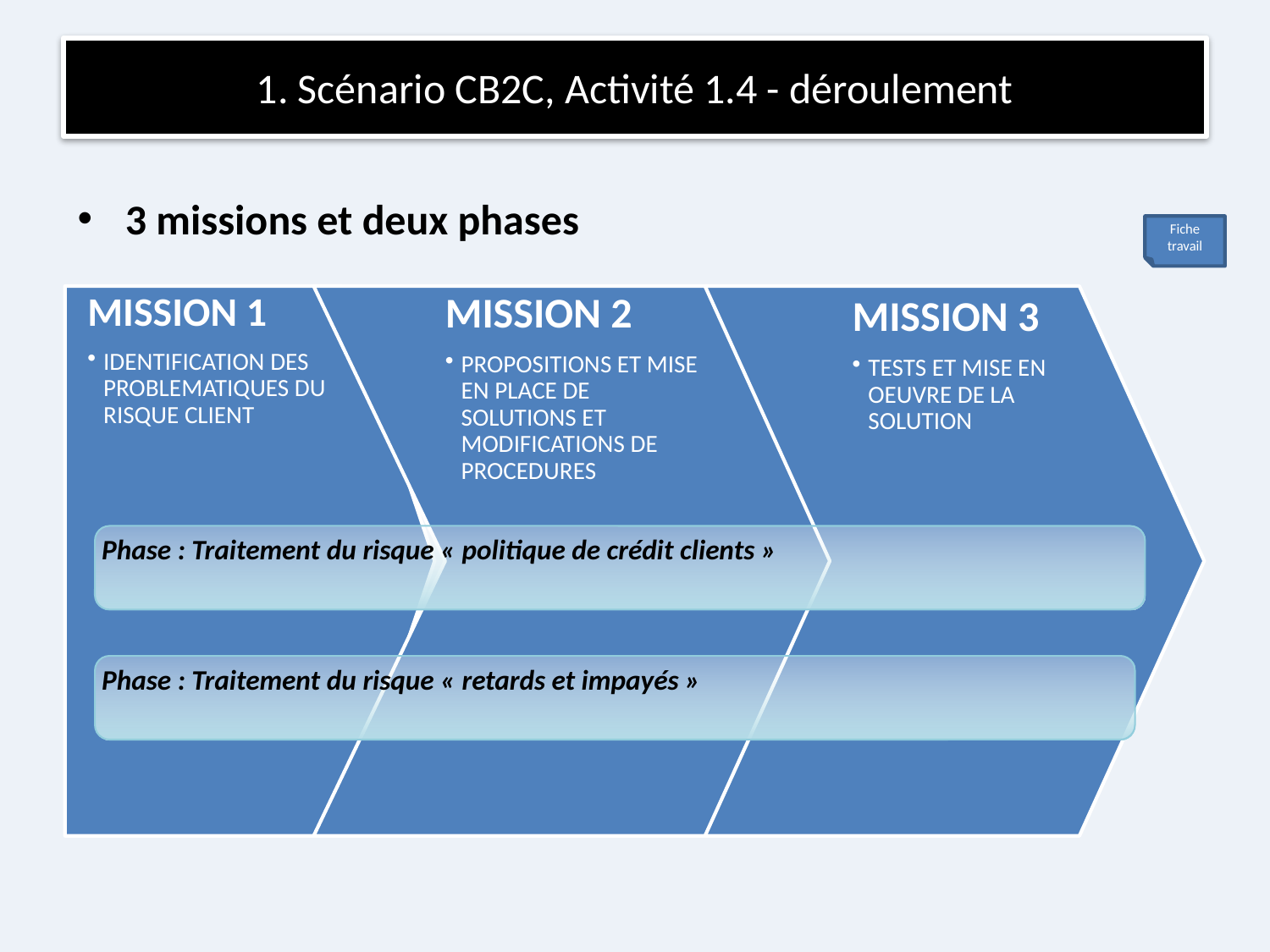

# 1. Scénario CB2C, Activité 1.4 - déroulement
3 missions et deux phases
Fiche travail
MISSION 1
IDENTIFICATION DES PROBLEMATIQUES DU RISQUE CLIENT
MISSION 2
PROPOSITIONS ET MISE EN PLACE DE SOLUTIONS ET MODIFICATIONS DE PROCEDURES
MISSION 3
TESTS ET MISE EN OEUVRE DE LA SOLUTION
Phase : Traitement du risque « politique de crédit clients »
Phase : Traitement du risque « retards et impayés »